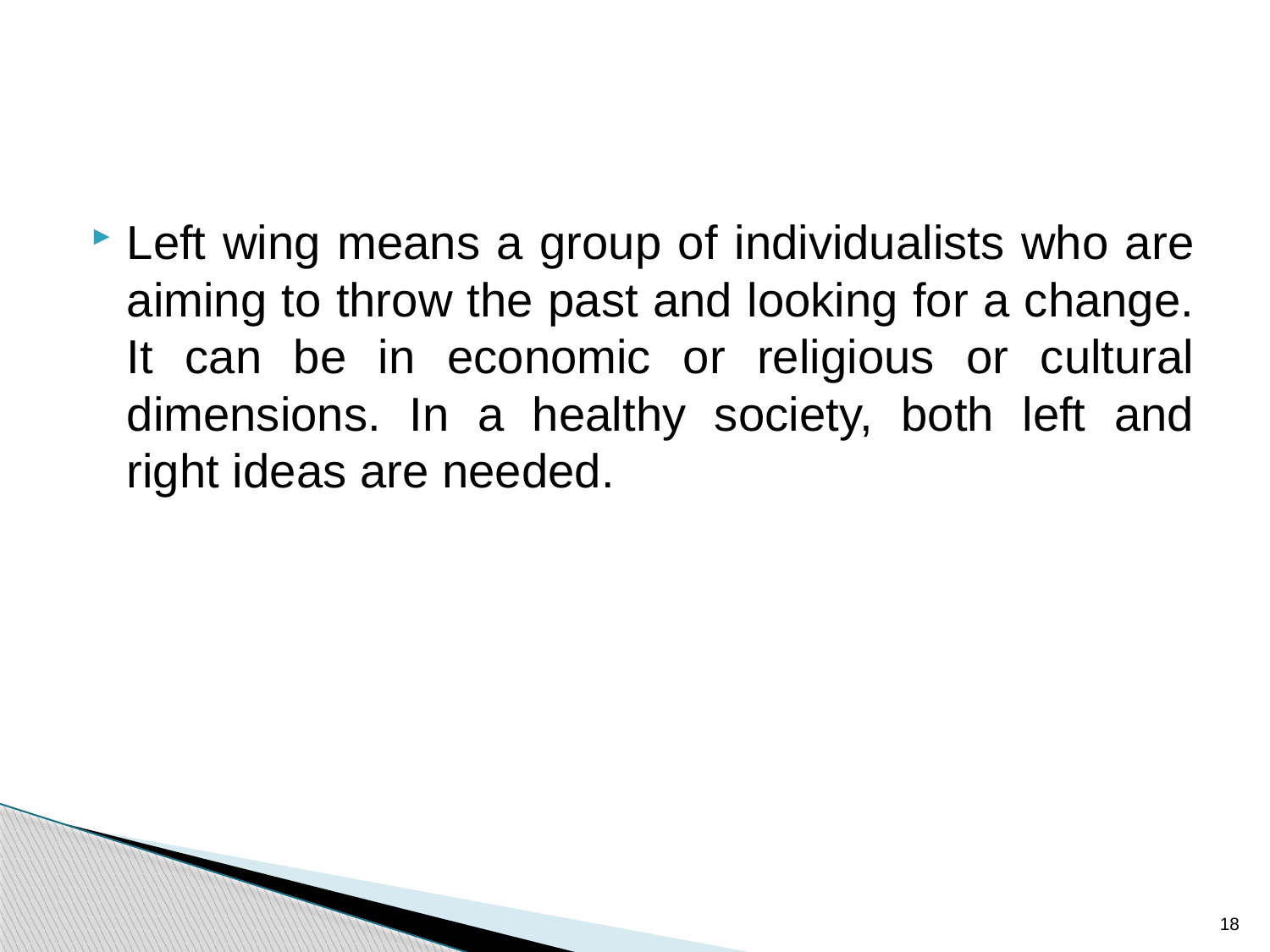

#
Left wing means a group of individualists who are aiming to throw the past and looking for a change. It can be in economic or religious or cultural dimensions. In a healthy society, both left and right ideas are needed.
18